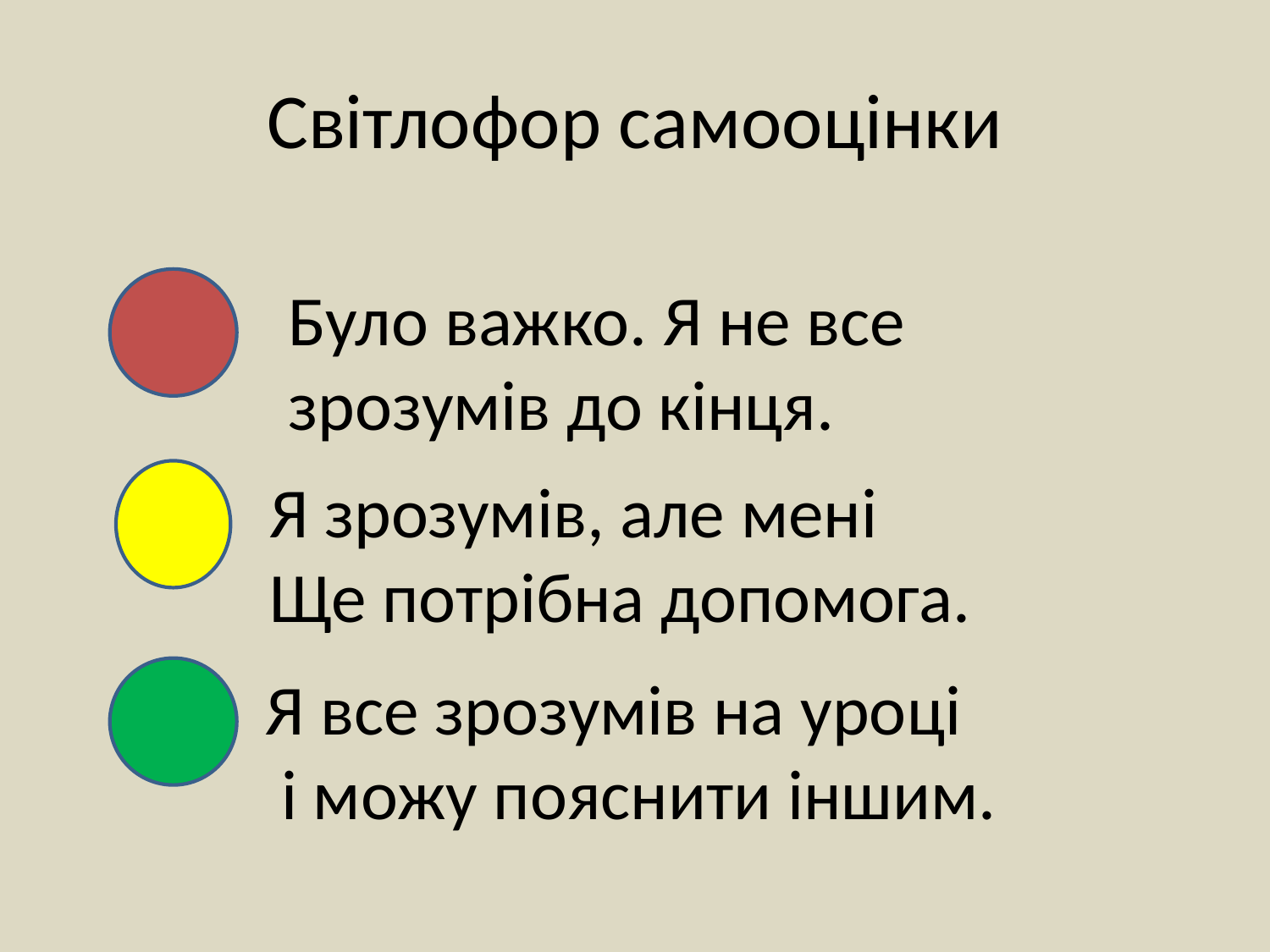

# Світлофор самооцінки

Було важко. Я не все зрозумів до кінця.

Я зрозумів, але мені
Ще потрібна допомога.

Я все зрозумів на уроці
 і можу пояснити іншим.